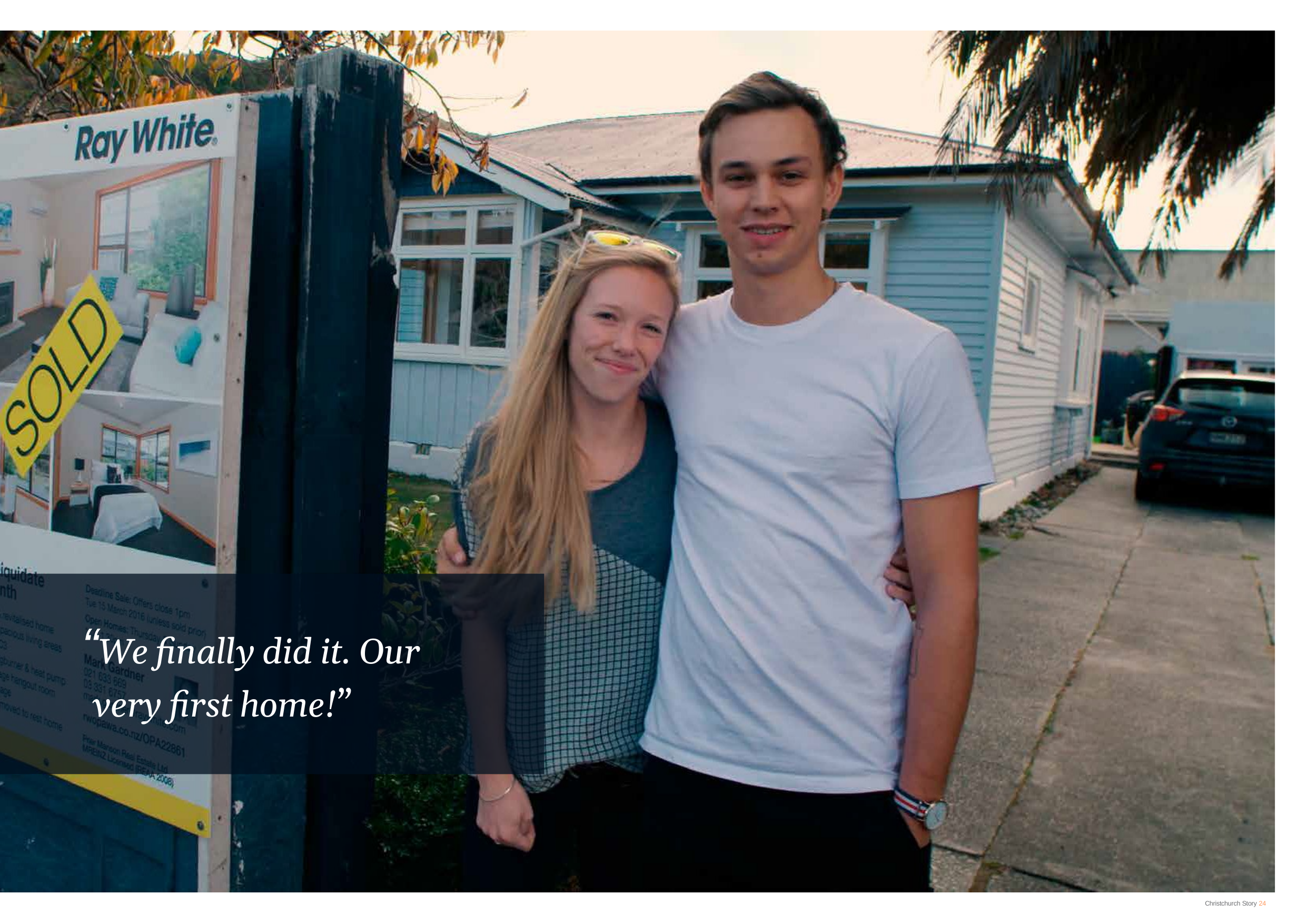

“We finally did it. Our very first home!”
Christchurch Story 24